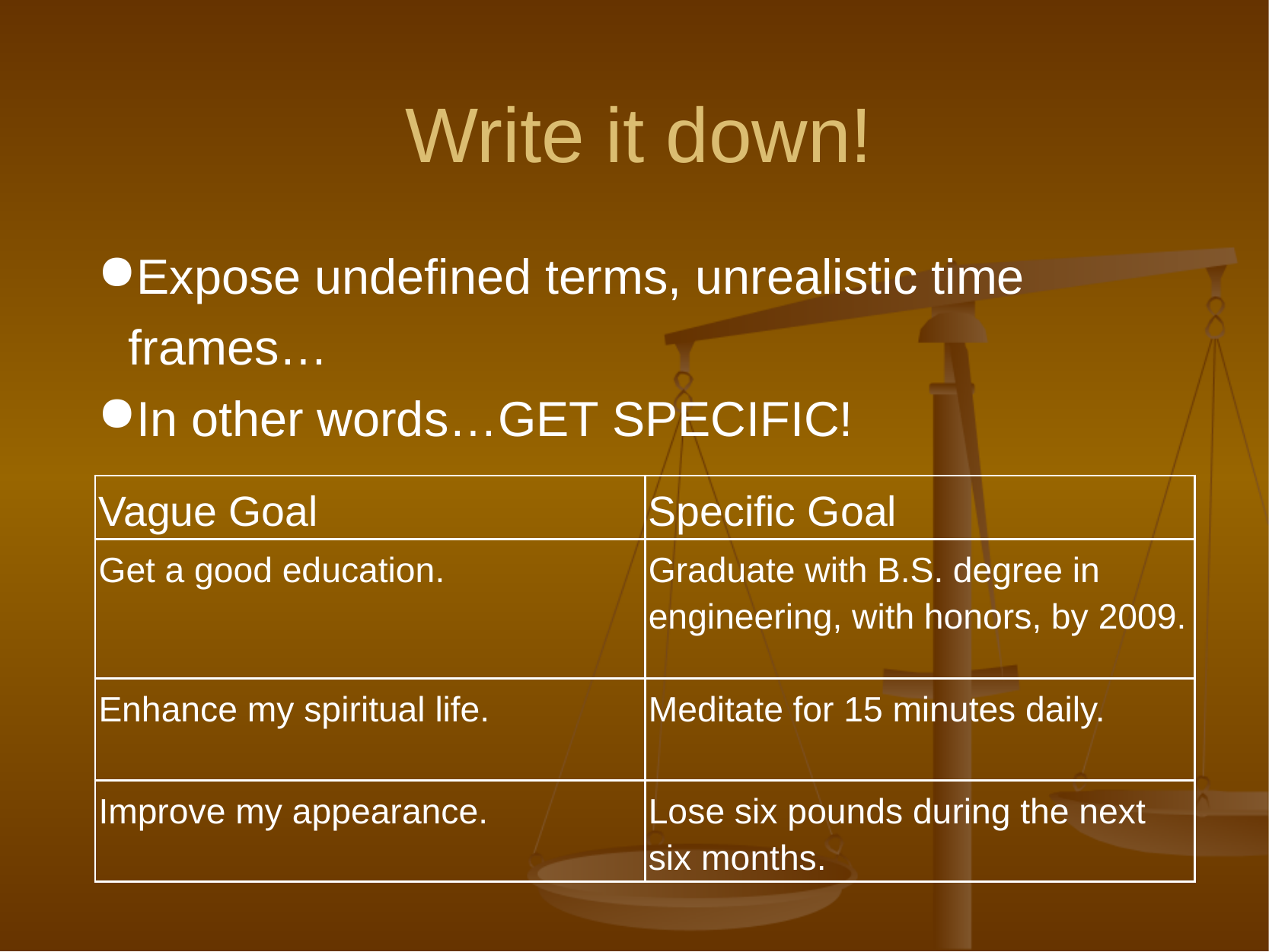

# Write it down!
Expose undefined terms, unrealistic time frames…
In other words…GET SPECIFIC!

| Vague Goal | Specific Goal |
| --- | --- |
| Get a good education. | Graduate with B.S. degree in engineering, with honors, by 2009. |
| Enhance my spiritual life. | Meditate for 15 minutes daily. |
| Improve my appearance. | Lose six pounds during the next six months. |